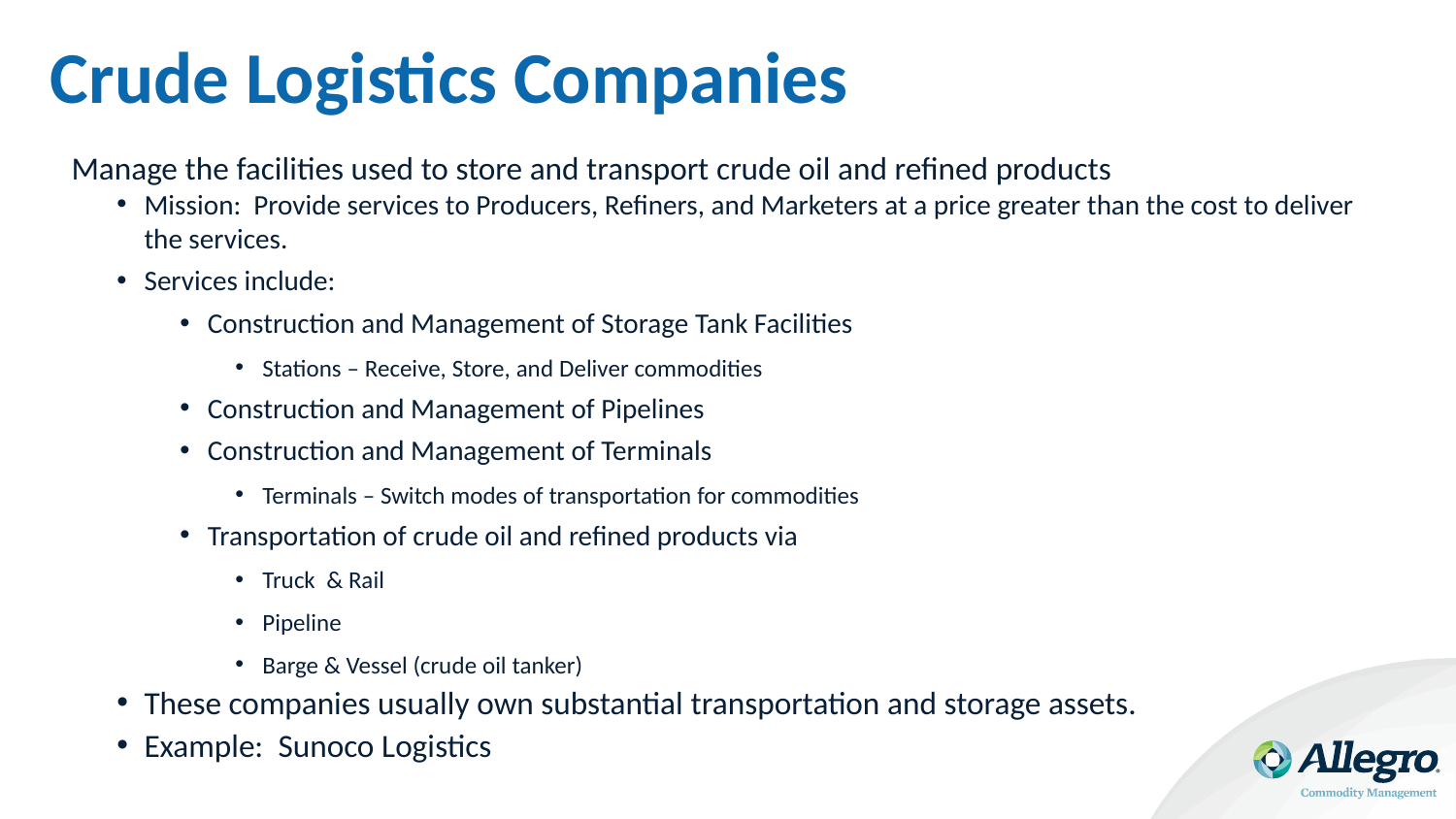

# Crude Logistics Companies
Manage the facilities used to store and transport crude oil and refined products
Mission:  Provide services to Producers, Refiners, and Marketers at a price greater than the cost to deliver the services.
Services include:
Construction and Management of Storage Tank Facilities
Stations – Receive, Store, and Deliver commodities
Construction and Management of Pipelines
Construction and Management of Terminals
Terminals – Switch modes of transportation for commodities
Transportation of crude oil and refined products via
Truck  & Rail
Pipeline
Barge & Vessel (crude oil tanker)
These companies usually own substantial transportation and storage assets.
Example:  Sunoco Logistics